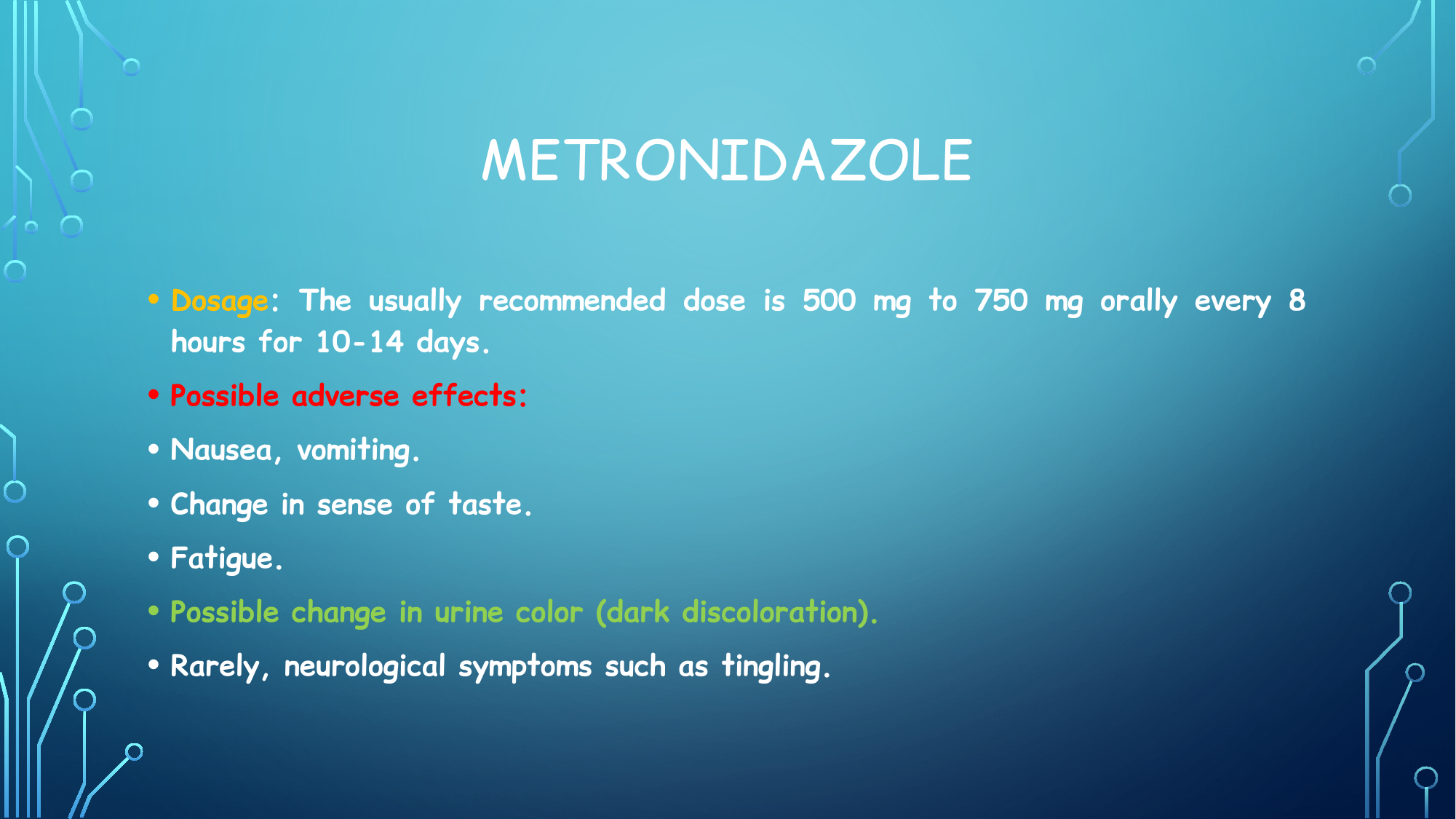

# Metronidazole
Dosage: The usually recommended dose is 500 mg to 750 mg orally every 8 hours for 10-14 days.
Possible adverse effects:
Nausea, vomiting.
Change in sense of taste.
Fatigue.
Possible change in urine color (dark discoloration).
Rarely, neurological symptoms such as tingling.